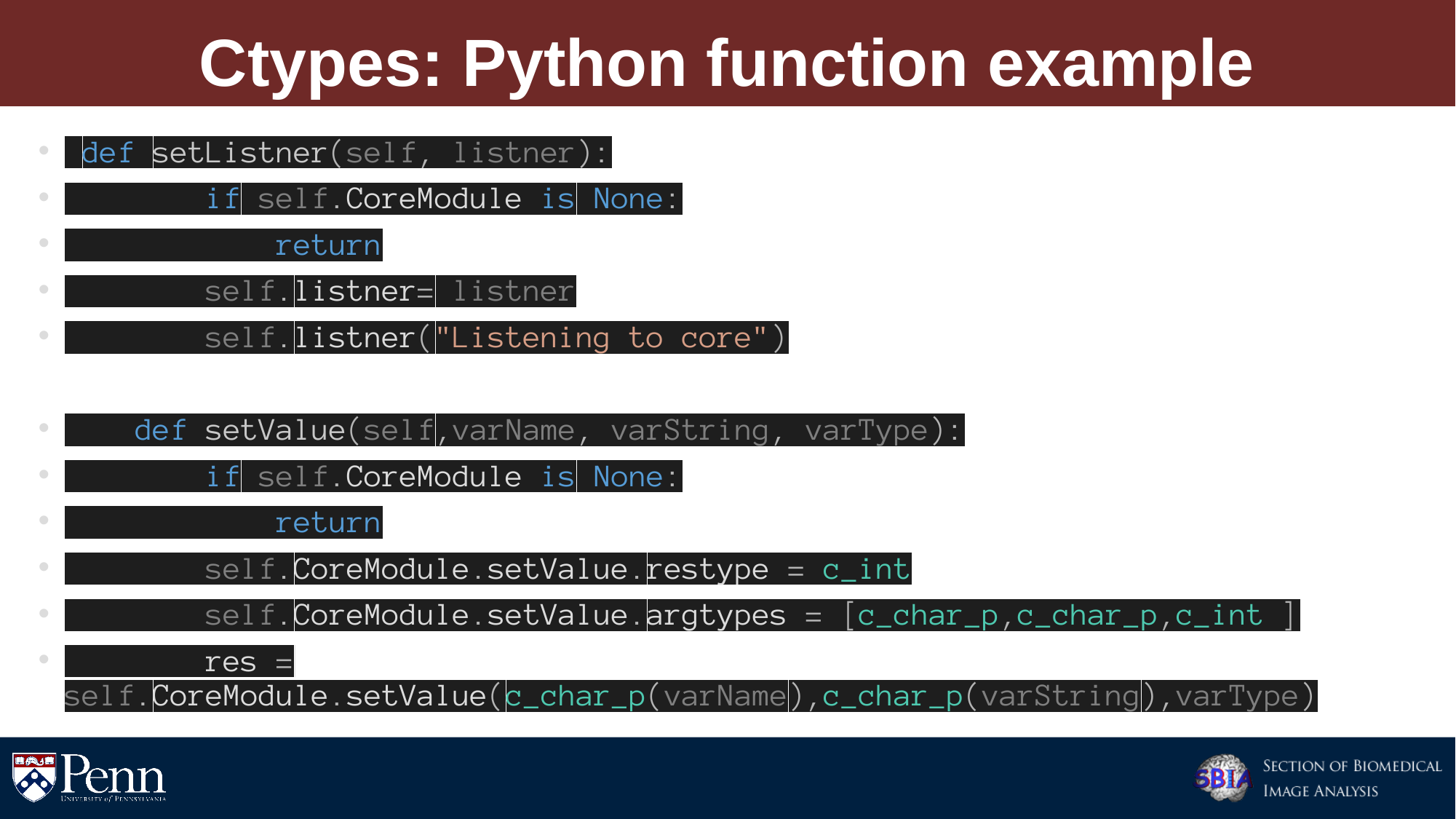

# Ctypes: Python function example
 def setListner(self, listner):
        if self.CoreModule is None:
            return
        self.listner= listner
        self.listner("Listening to core")

    def setValue(self,varName, varString, varType):
        if self.CoreModule is None:
            return
        self.CoreModule.setValue.restype = c_int
        self.CoreModule.setValue.argtypes = [c_char_p,c_char_p,c_int ]
        res = self.CoreModule.setValue(c_char_p(varName),c_char_p(varString),varType)